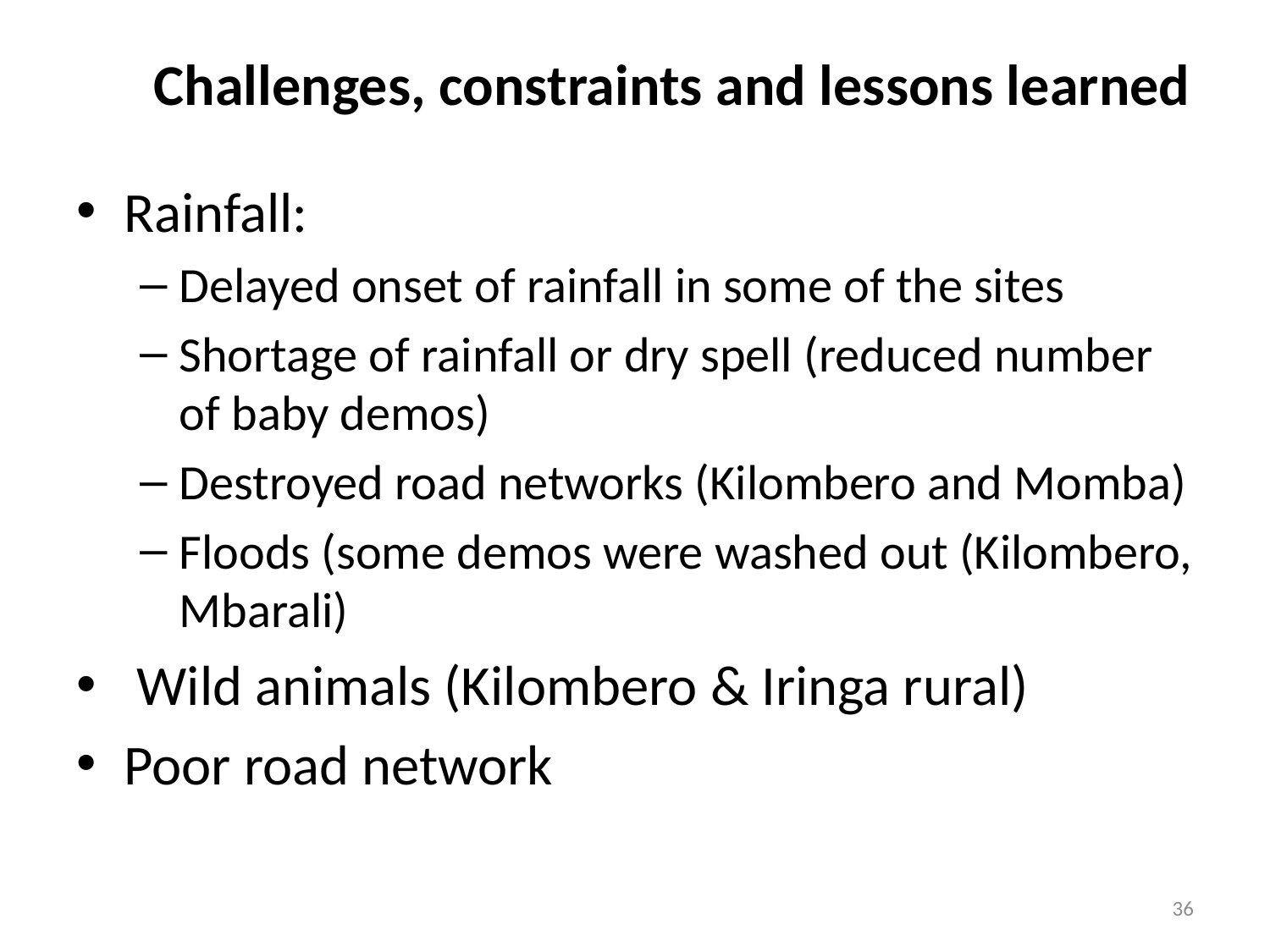

# Challenges, constraints and lessons learned
Rainfall:
Delayed onset of rainfall in some of the sites
Shortage of rainfall or dry spell (reduced number of baby demos)
Destroyed road networks (Kilombero and Momba)
Floods (some demos were washed out (Kilombero, Mbarali)
 Wild animals (Kilombero & Iringa rural)
Poor road network
36